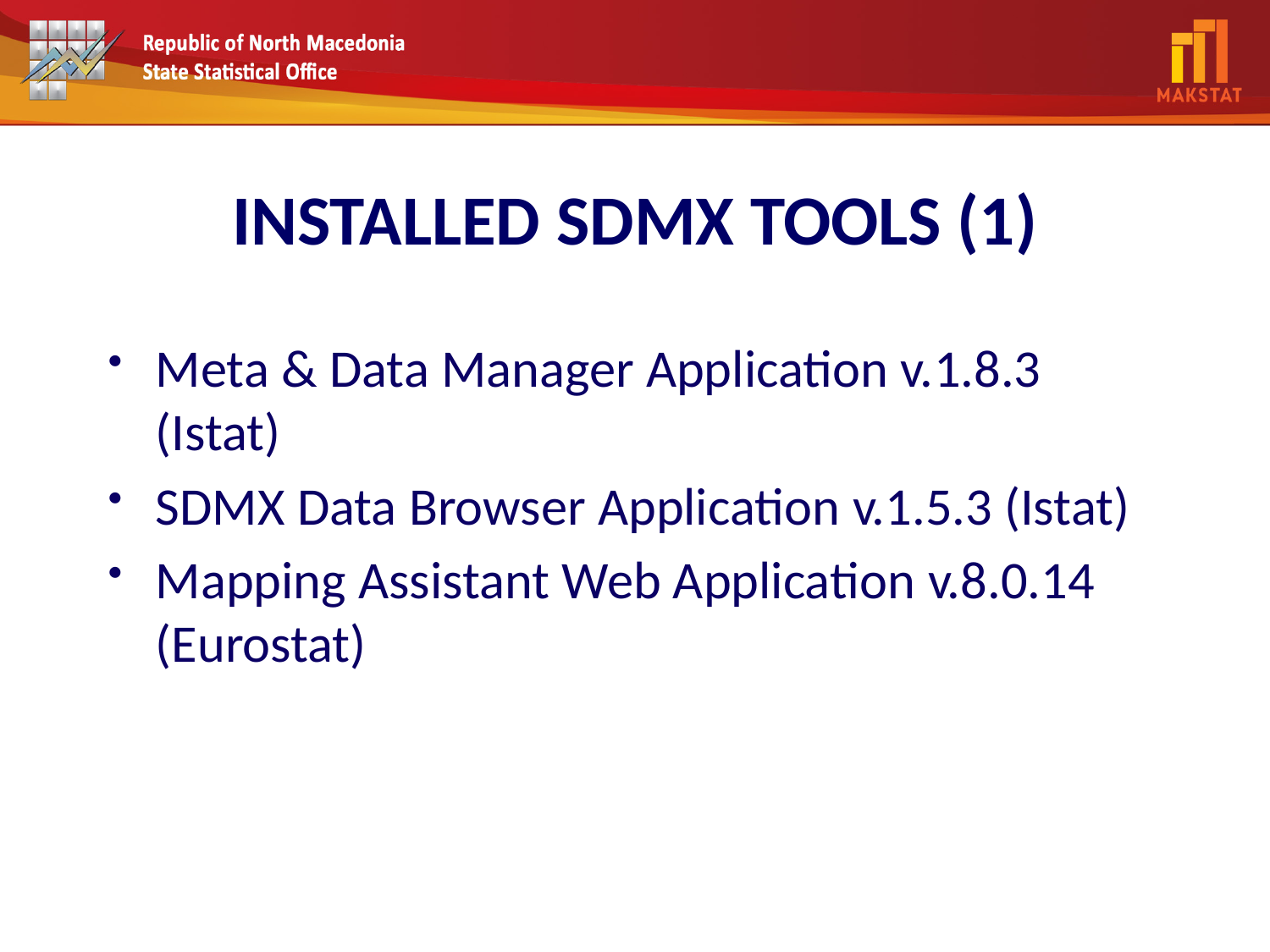

# INSTALLED SDMX TOOLS (1)
Meta & Data Manager Application v.1.8.3 (Istat)
SDMX Data Browser Application v.1.5.3 (Istat)
Mapping Assistant Web Application v.8.0.14 (Eurostat)